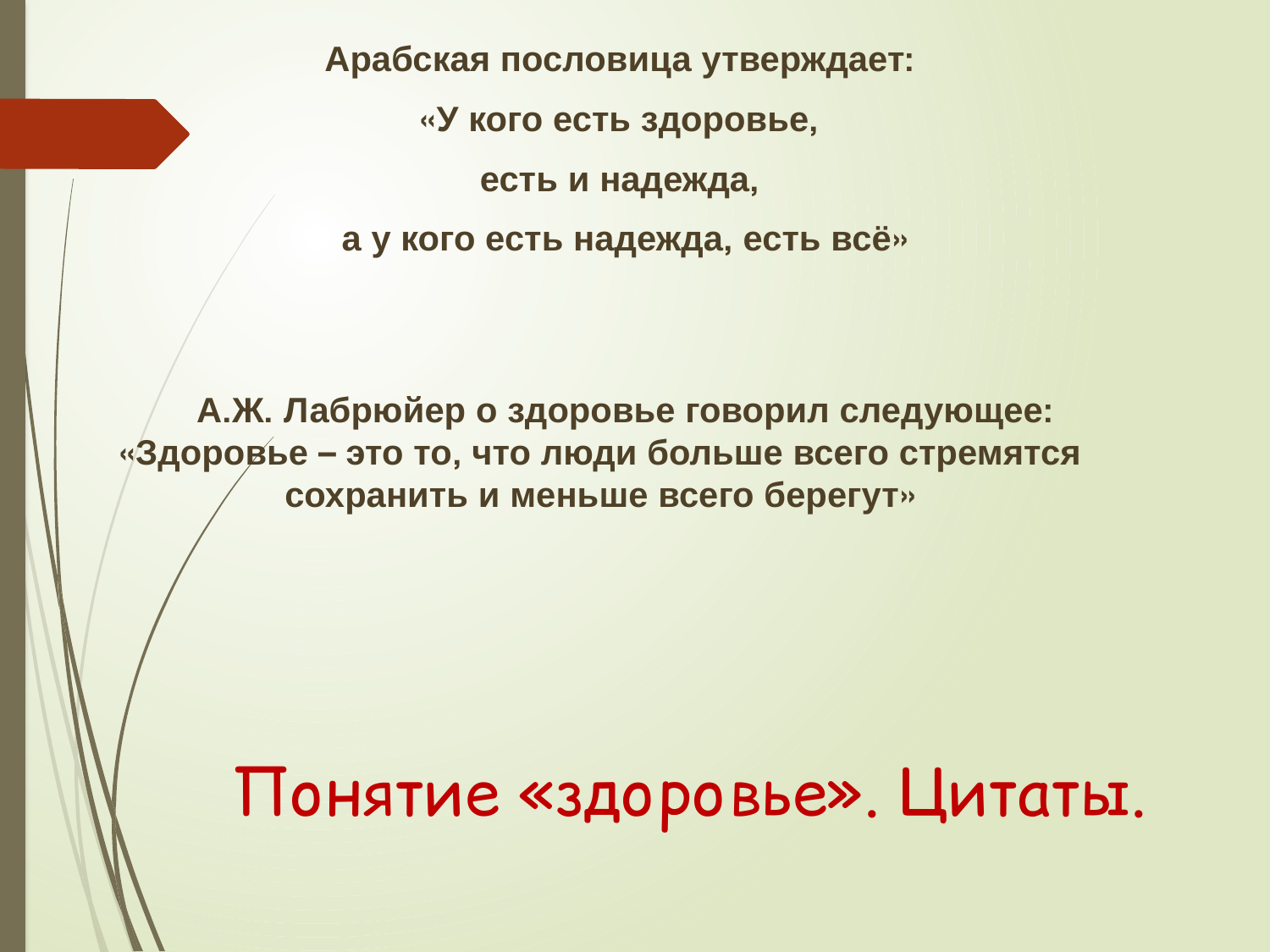

Арабская пословица утверждает:
«У кого есть здоровье,
есть и надежда,
а у кого есть надежда, есть всё»

А.Ж. Лабрюйер о здоровье говорил следующее: «Здоровье – это то, что люди больше всего стремятся сохранить и меньше всего берегут»
Понятие «здоровье». Цитаты.